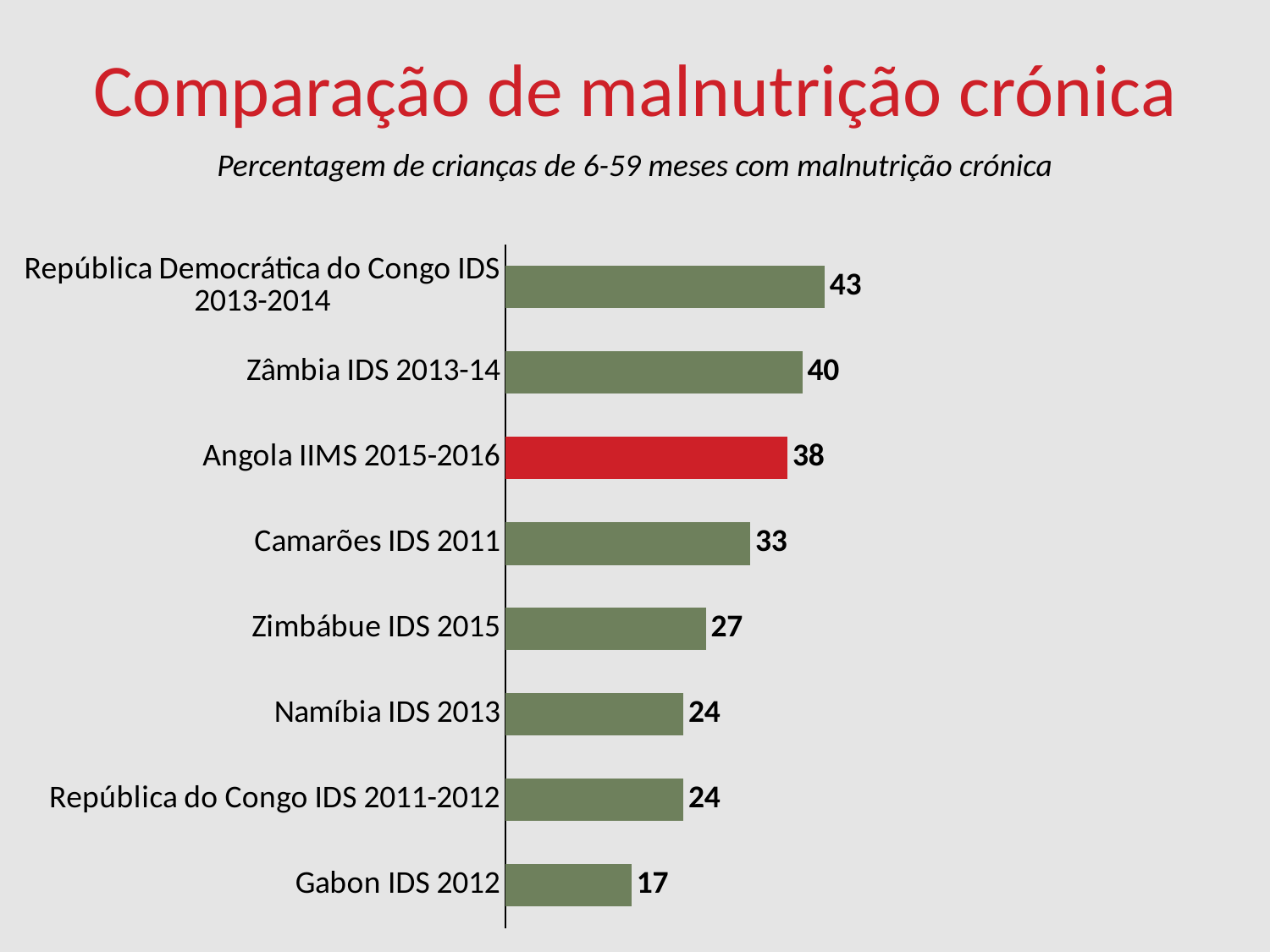

Comparação de malnutrição crónica
Percentagem de crianças de 6-59 meses com malnutrição crónica

### Chart

| Category | Column1 |
|---|---|
| Gabon IDS 2012 | 17.0 |
| República do Congo IDS 2011-2012 | 24.0 |
| Namíbia IDS 2013 | 24.0 |
| Zimbábue IDS 2015 | 27.0 |
| Camarões IDS 2011 | 33.0 |
| Angola IIMS 2015-2016 | 38.0 |
| Zâmbia IDS 2013-14 | 40.0 |
| República Democrática do Congo IDS 2013-2014 | 43.0 |